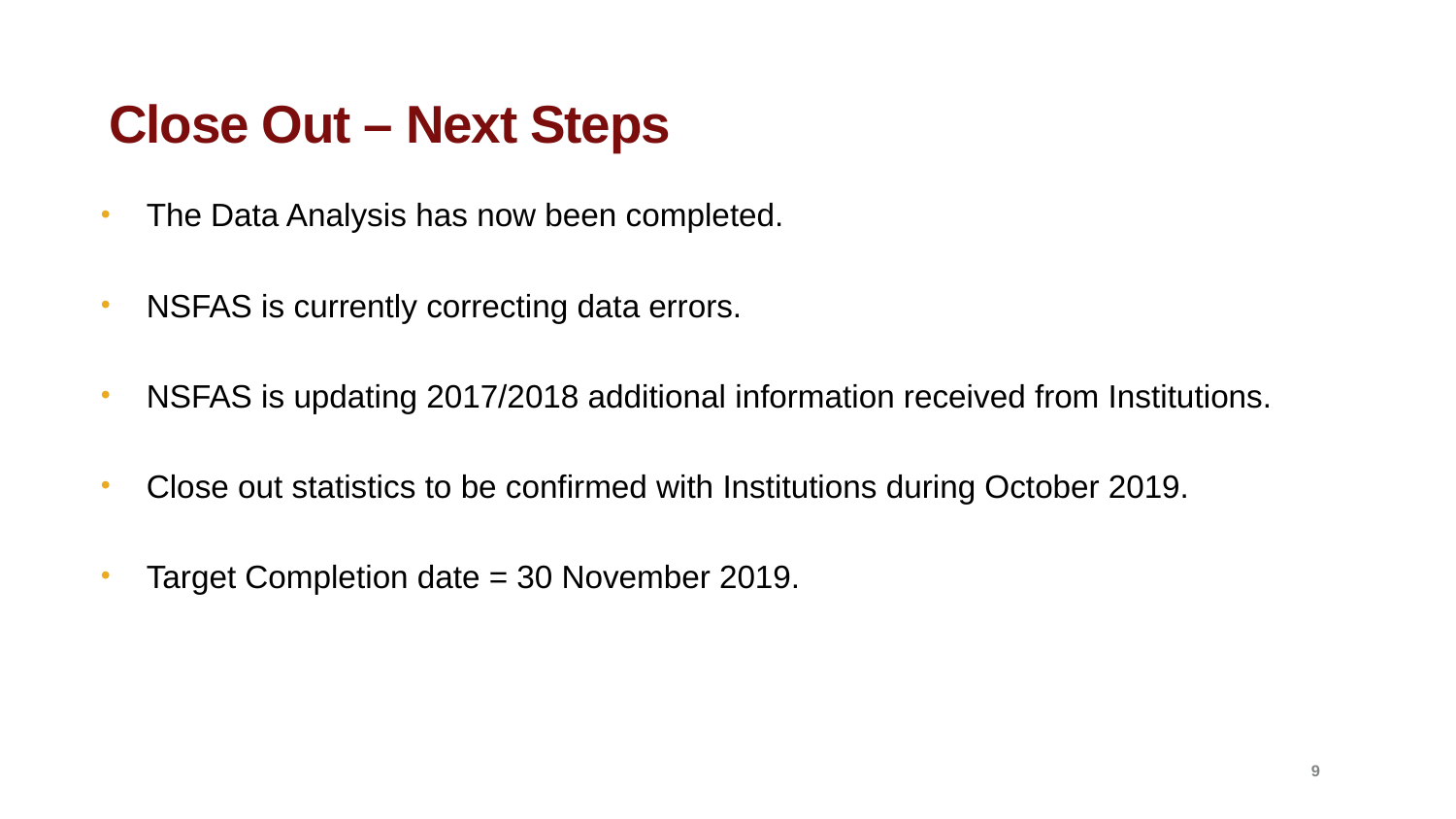

# Close Out – Next Steps
The Data Analysis has now been completed.

NSFAS is currently correcting data errors.

NSFAS is updating 2017/2018 additional information received from Institutions.

Close out statistics to be confirmed with Institutions during October 2019.

Target Completion date = 30 November 2019.

9